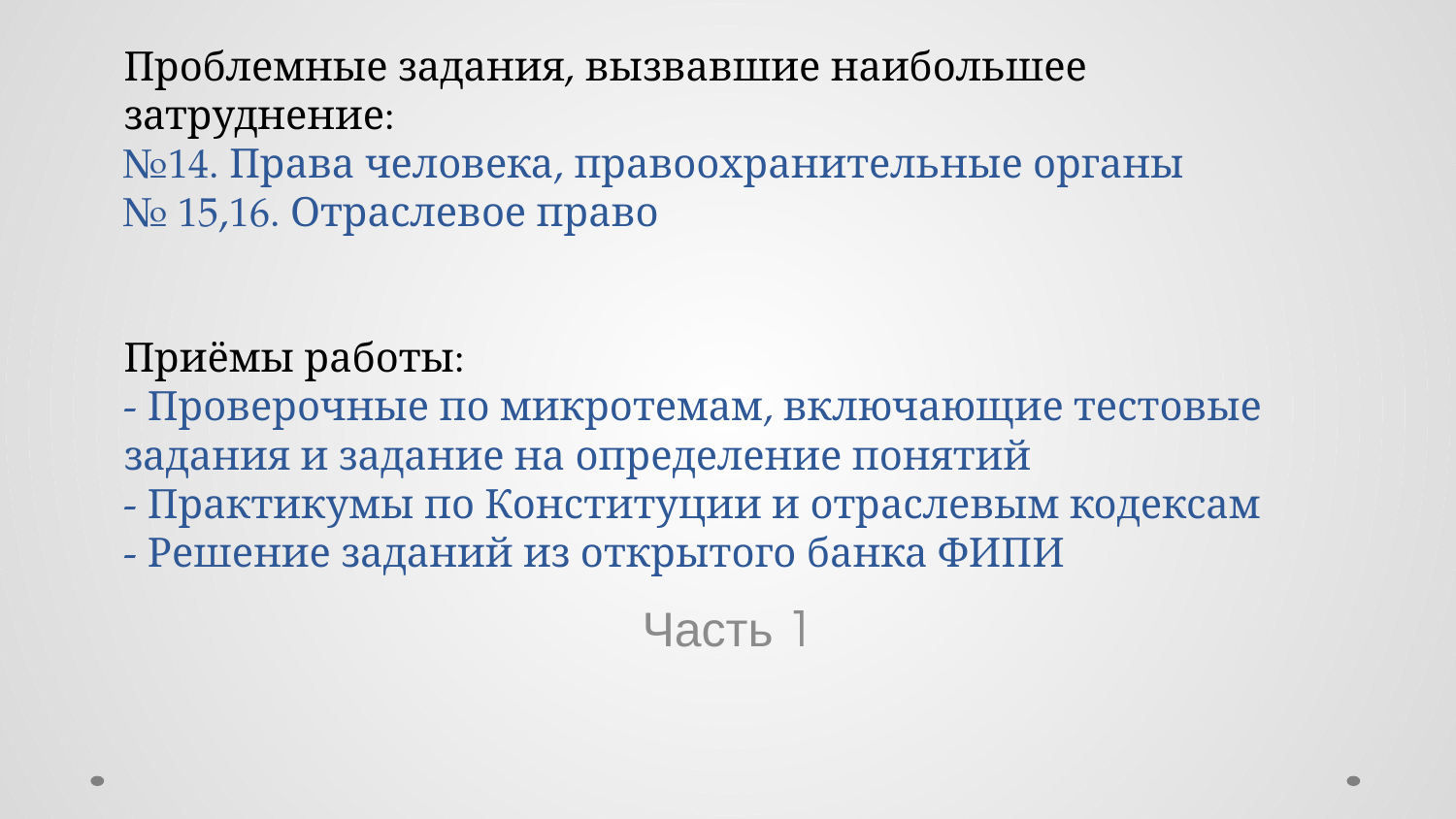

# Проблемные задания, вызвавшие наибольшее затруднение: №14. Права человека, правоохранительные органы № 15,16. Отраслевое право Приёмы работы: - Проверочные по микротемам, включающие тестовые задания и задание на определение понятий - Практикумы по Конституции и отраслевым кодексам - Решение заданий из открытого банка ФИПИ
Часть 1